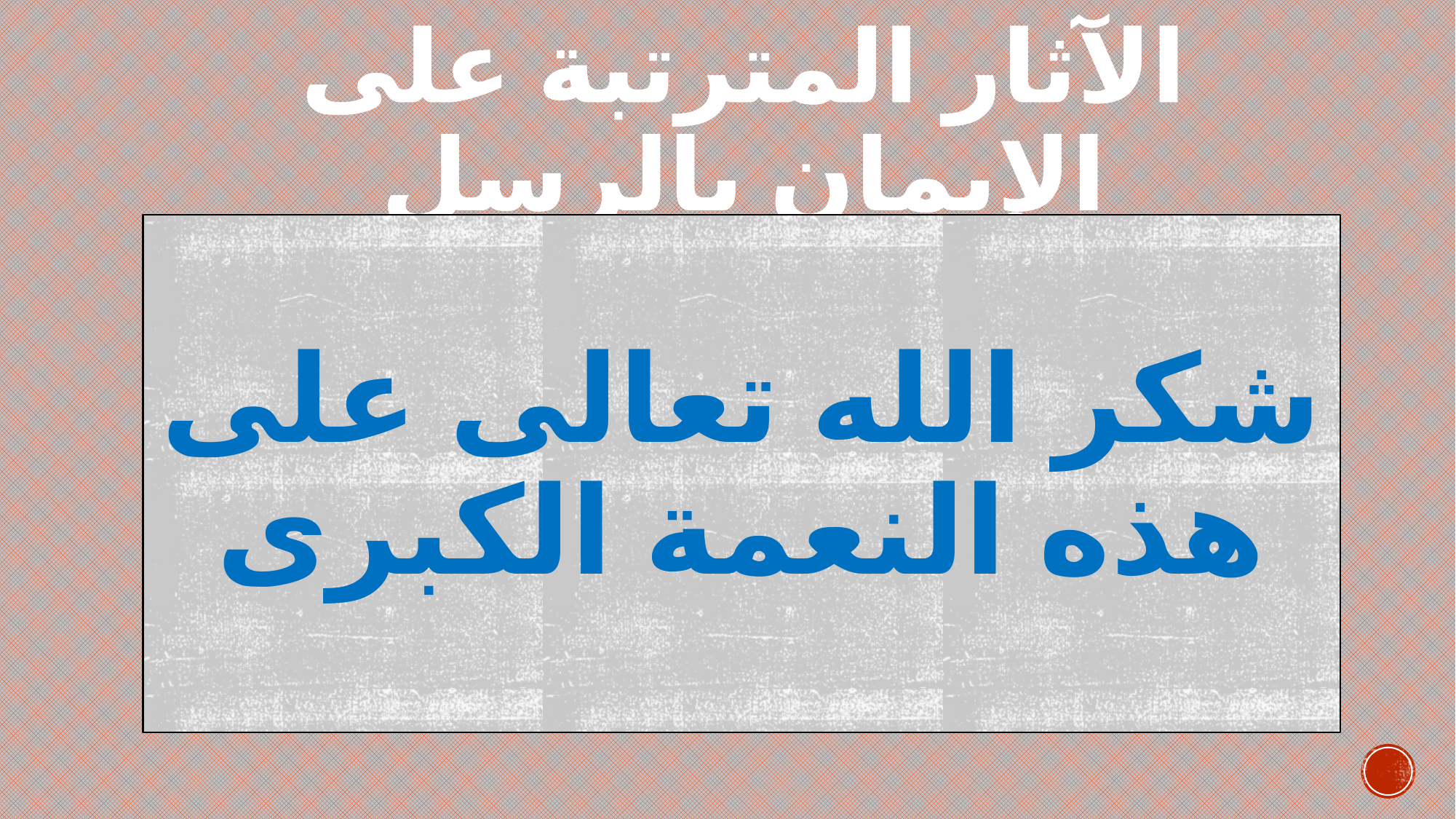

# الآثار المترتبة على الإيمان بالرسل

شكر الله تعالى على هذه النعمة الكبرى